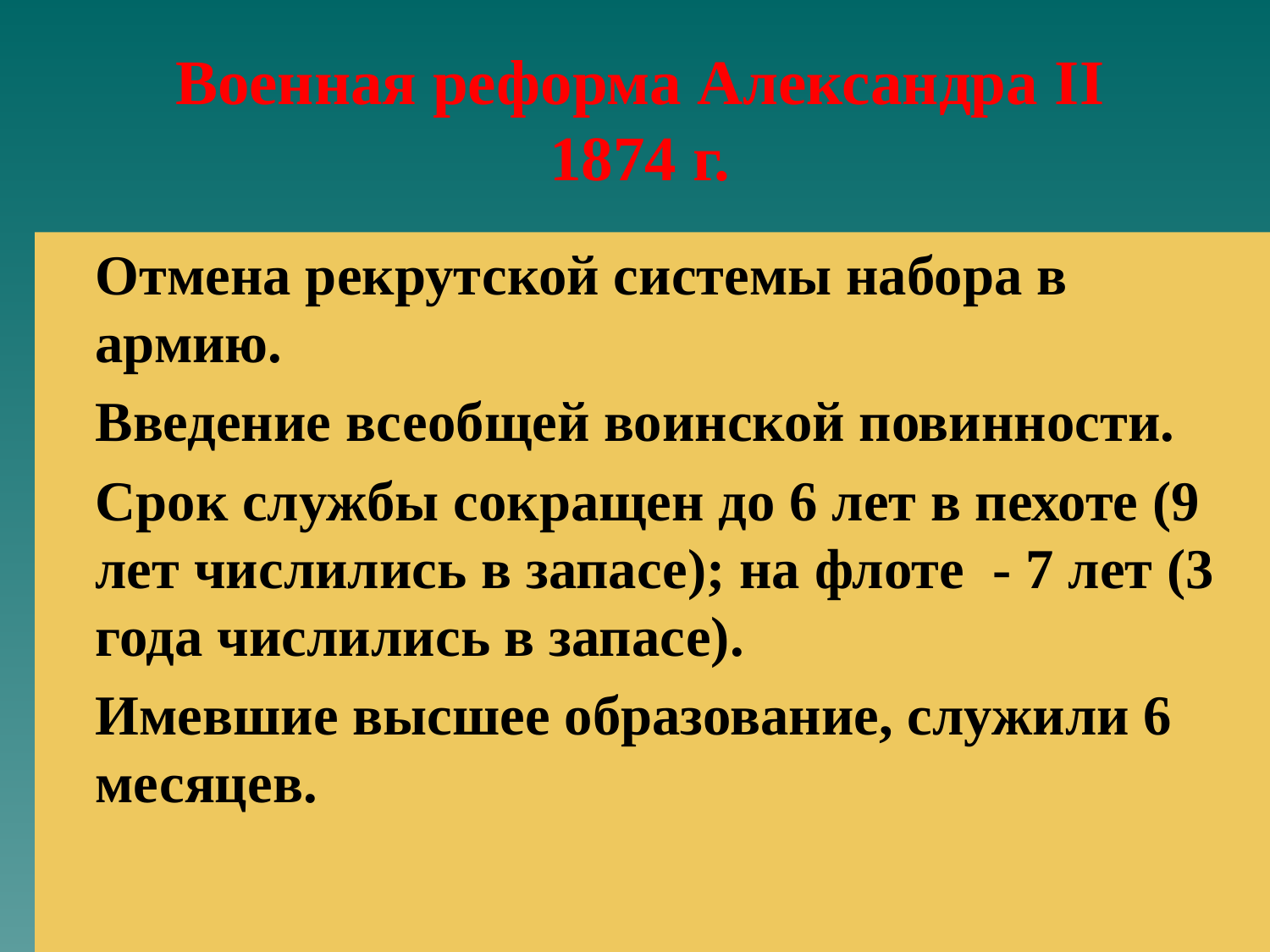

# Военная реформа Александра II 1874 г.
Отмена рекрутской системы набора в армию.
Введение всеобщей воинской повинности.
Срок службы сокращен до 6 лет в пехоте (9 лет числились в запасе); на флоте  - 7 лет (3 года числились в запасе).
Имевшие высшее образование, служили 6 месяцев.